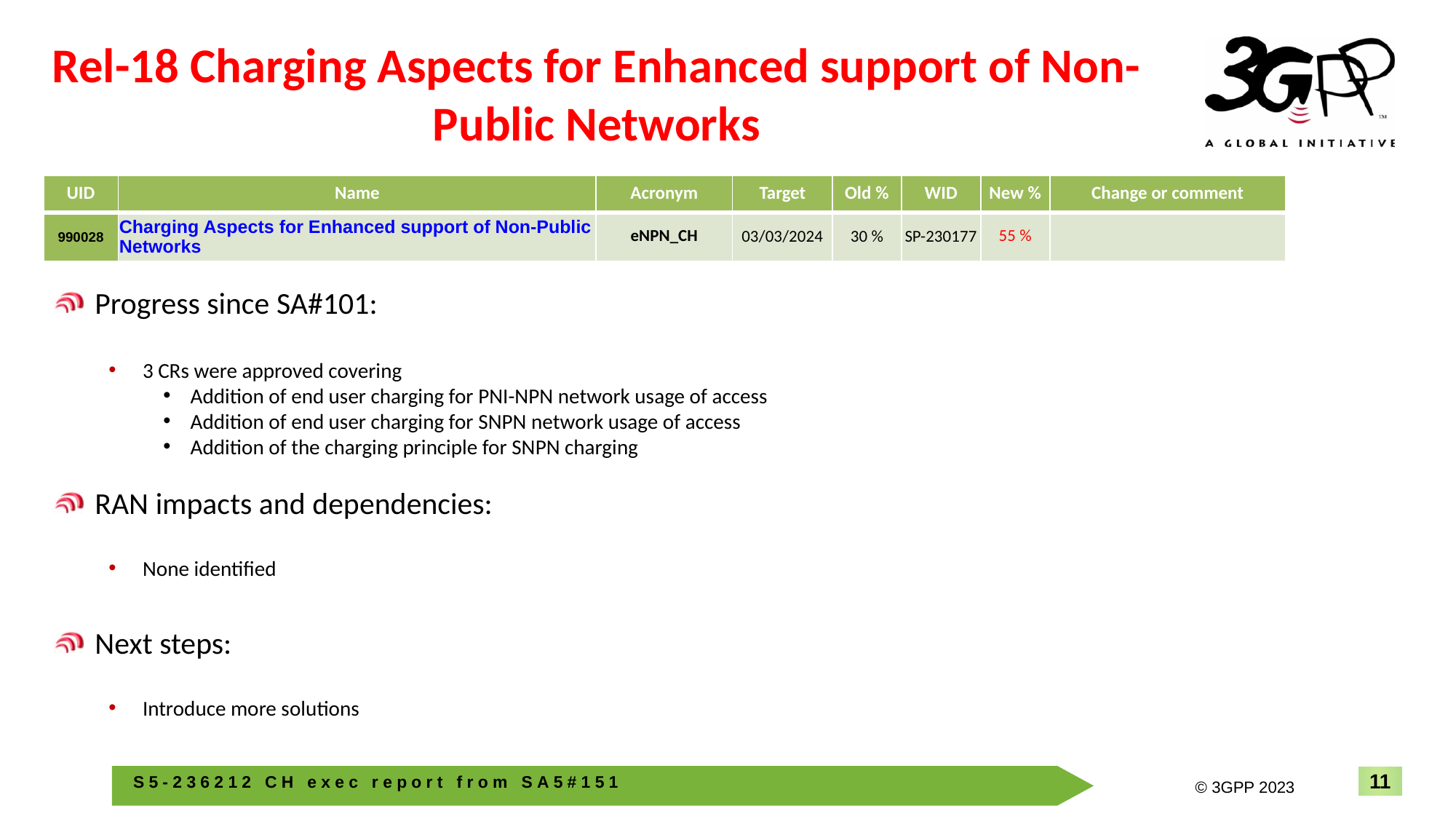

# Rel-18 Charging Aspects for Enhanced support of Non-Public Networks
| UID | Name | Acronym | Target | Old % | WID | New % | Change or comment |
| --- | --- | --- | --- | --- | --- | --- | --- |
| 990028 | Charging Aspects for Enhanced support of Non-Public Networks | eNPN\_CH | 03/03/2024 | 30 % | SP-230177 | 55 % |  |
Progress since SA#101:

3 CRs were approved covering
Addition of end user charging for PNI-NPN network usage of access
Addition of end user charging for SNPN network usage of access
Addition of the charging principle for SNPN charging

RAN impacts and dependencies:

None identified

Next steps:

Introduce more solutions